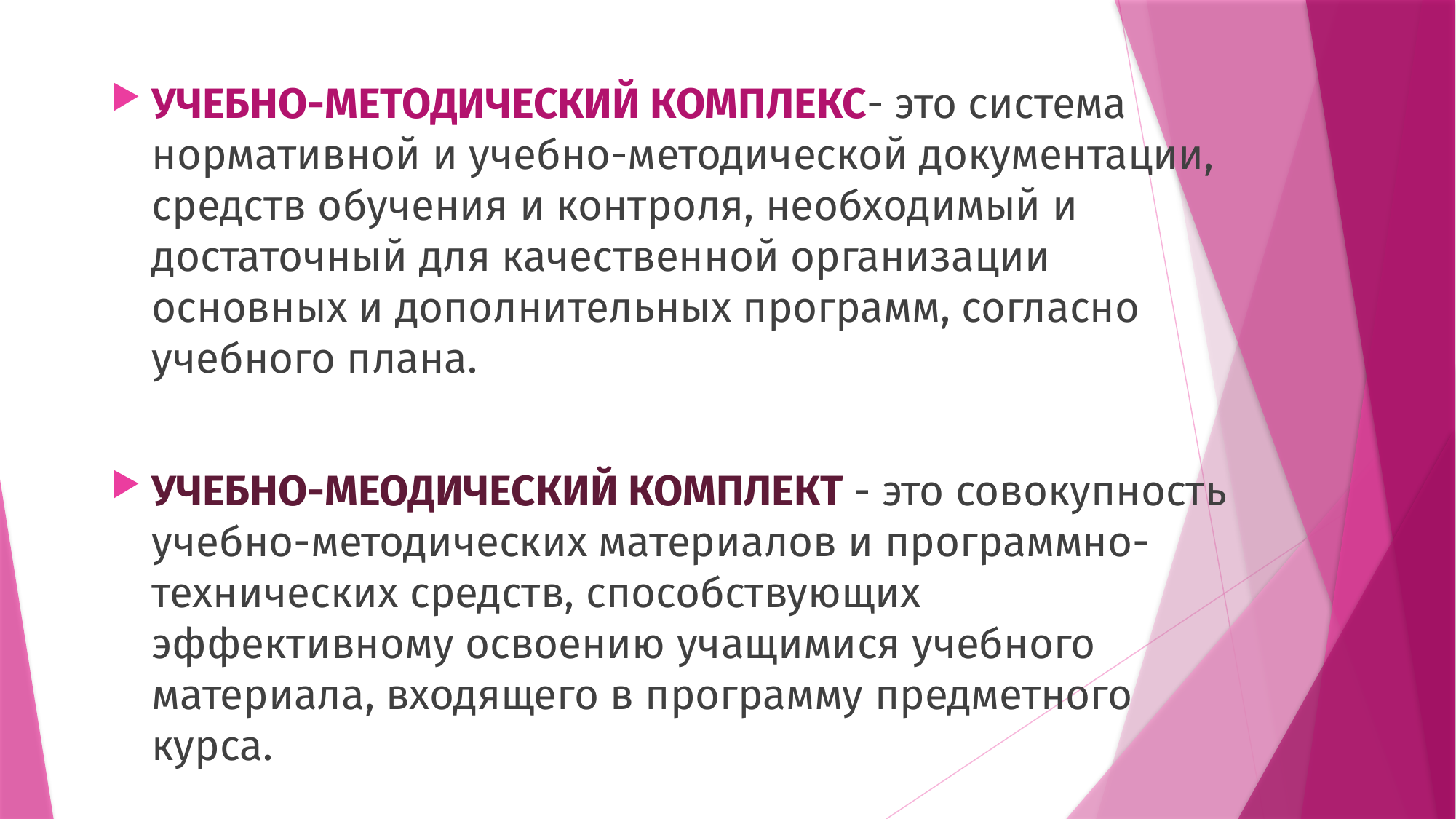

УЧЕБНО-МЕТОДИЧЕСКИЙ КОМПЛЕКС- это система нормативной и учебно-методической документации, средств обучения и контроля, необходимый и достаточный для качественной организации основных и дополнительных программ, согласно учебного плана.

УЧЕБНО-МЕОДИЧЕСКИЙ КОМПЛЕКТ - это совокупность учебно-методических материалов и программно-технических средств, способствующих  эффективному освоению учащимися учебного материала, входящего в программу предметного курса.